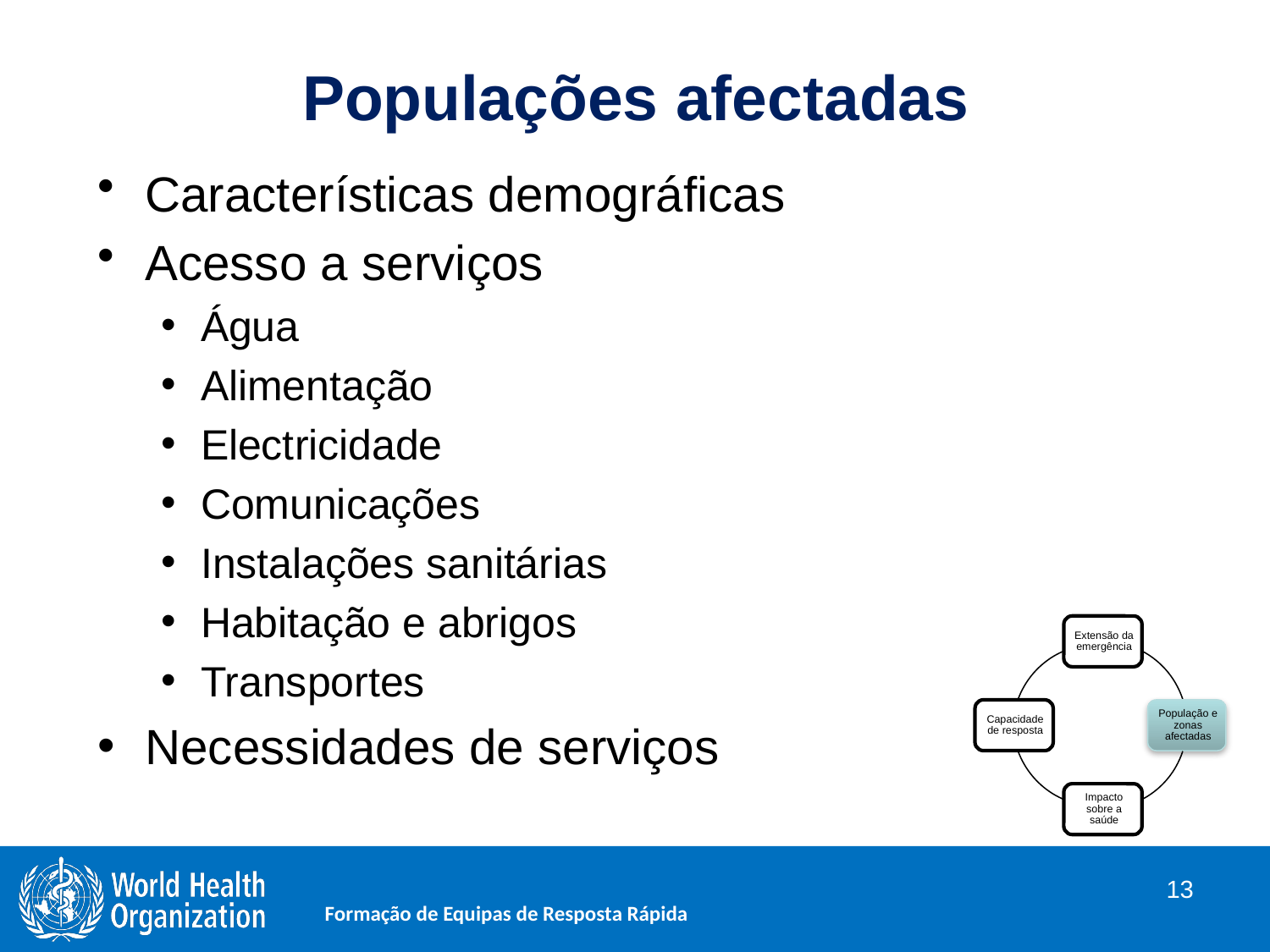

# Populações afectadas
Características demográficas
Acesso a serviços
Água
Alimentação
Electricidade
Comunicações
Instalações sanitárias
Habitação e abrigos
Transportes
Necessidades de serviços

Extensão da emergência
População e zonas afectadas
Impacto sobre a saúde
Capacidade de resposta
13